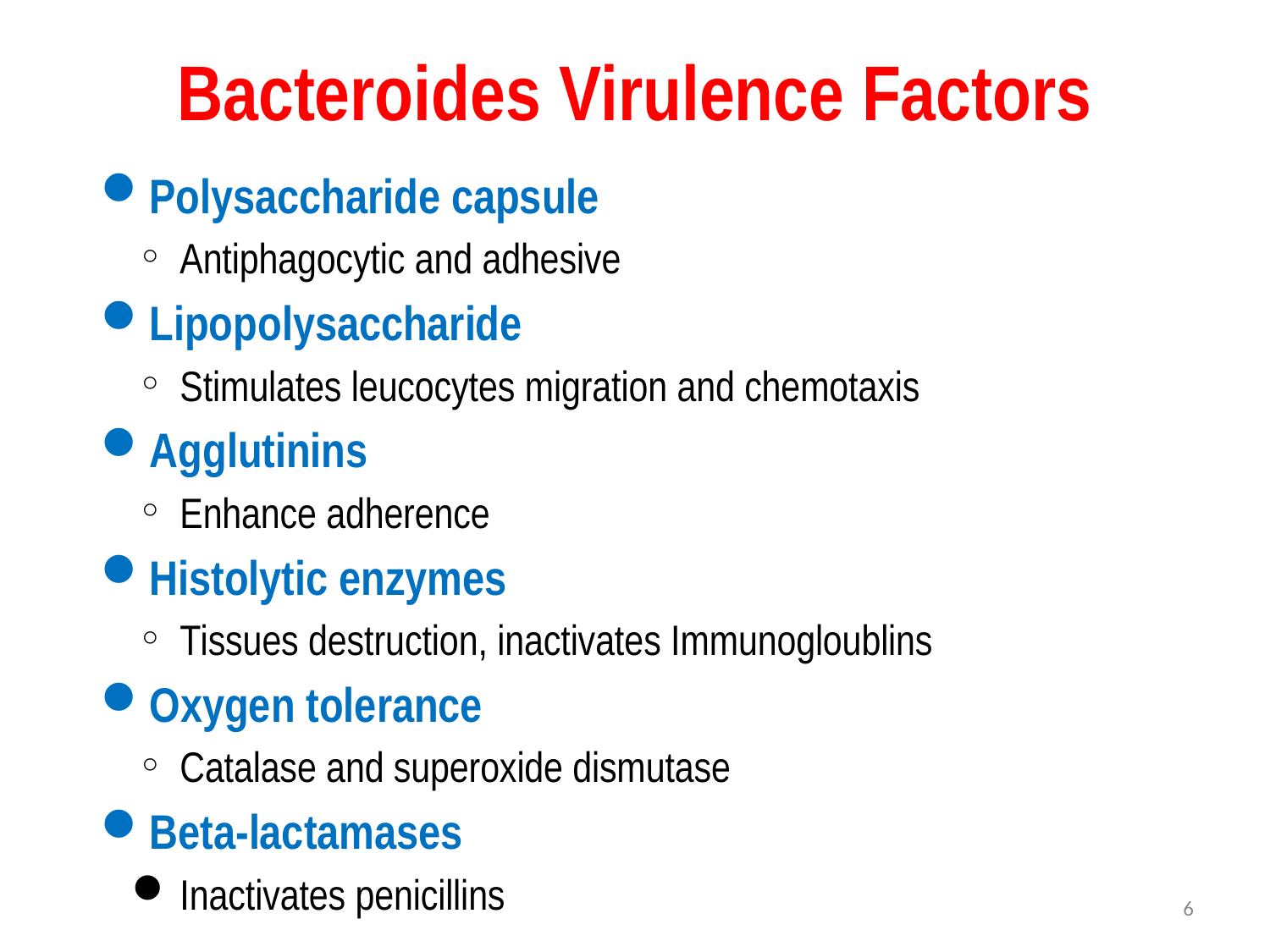

# Bacteroides Virulence Factors
Polysaccharide capsule
Antiphagocytic and adhesive
Lipopolysaccharide
Stimulates leucocytes migration and chemotaxis
Agglutinins
Enhance adherence
Histolytic enzymes
Tissues destruction, inactivates Immunogloublins
Oxygen tolerance
Catalase and superoxide dismutase
Beta-lactamases
Inactivates penicillins

6